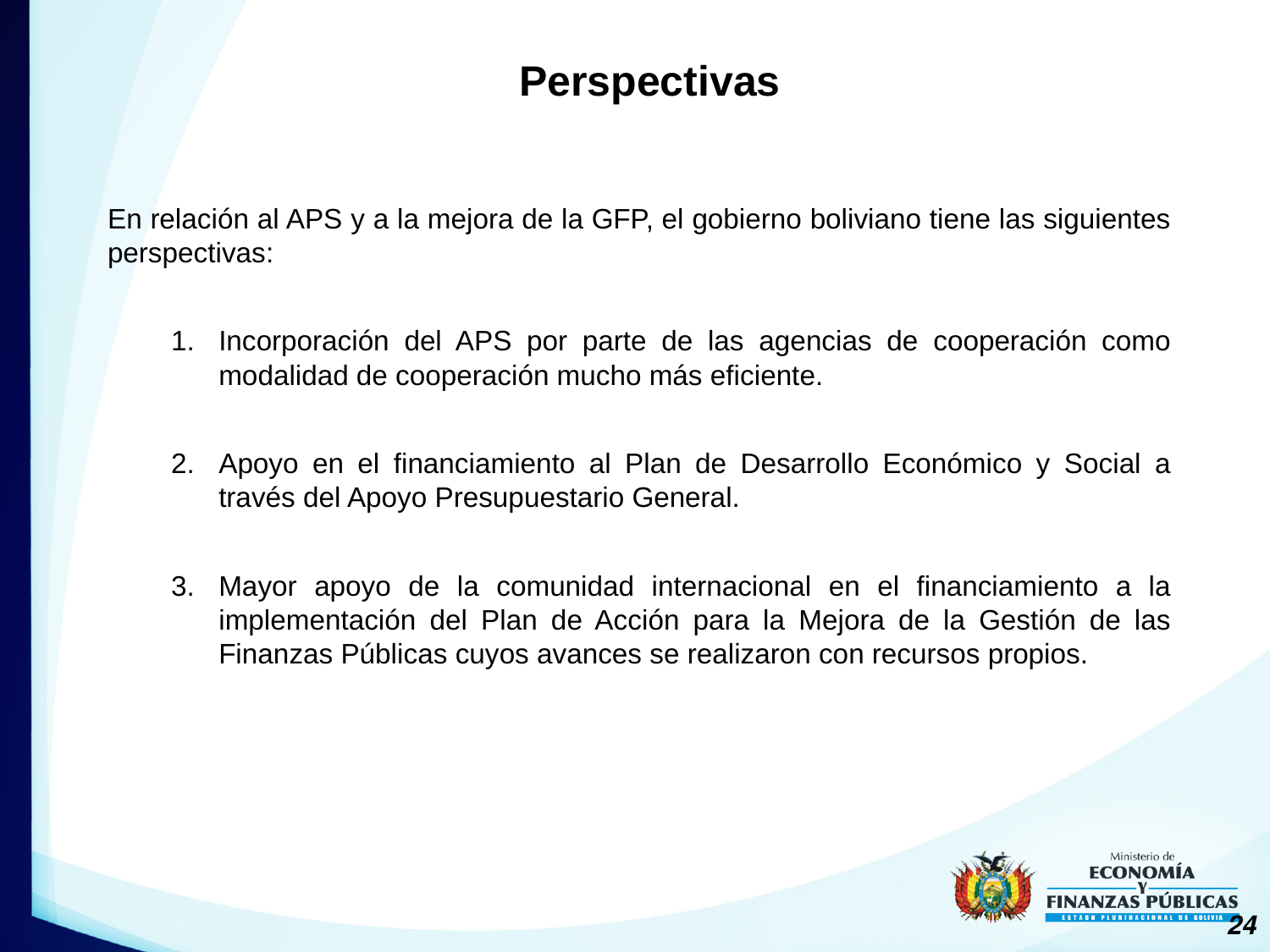

Perspectivas
En relación al APS y a la mejora de la GFP, el gobierno boliviano tiene las siguientes perspectivas:

Incorporación del APS por parte de las agencias de cooperación como modalidad de cooperación mucho más eficiente.

Apoyo en el financiamiento al Plan de Desarrollo Económico y Social a través del Apoyo Presupuestario General.

Mayor apoyo de la comunidad internacional en el financiamiento a la implementación del Plan de Acción para la Mejora de la Gestión de las Finanzas Públicas cuyos avances se realizaron con recursos propios.

24